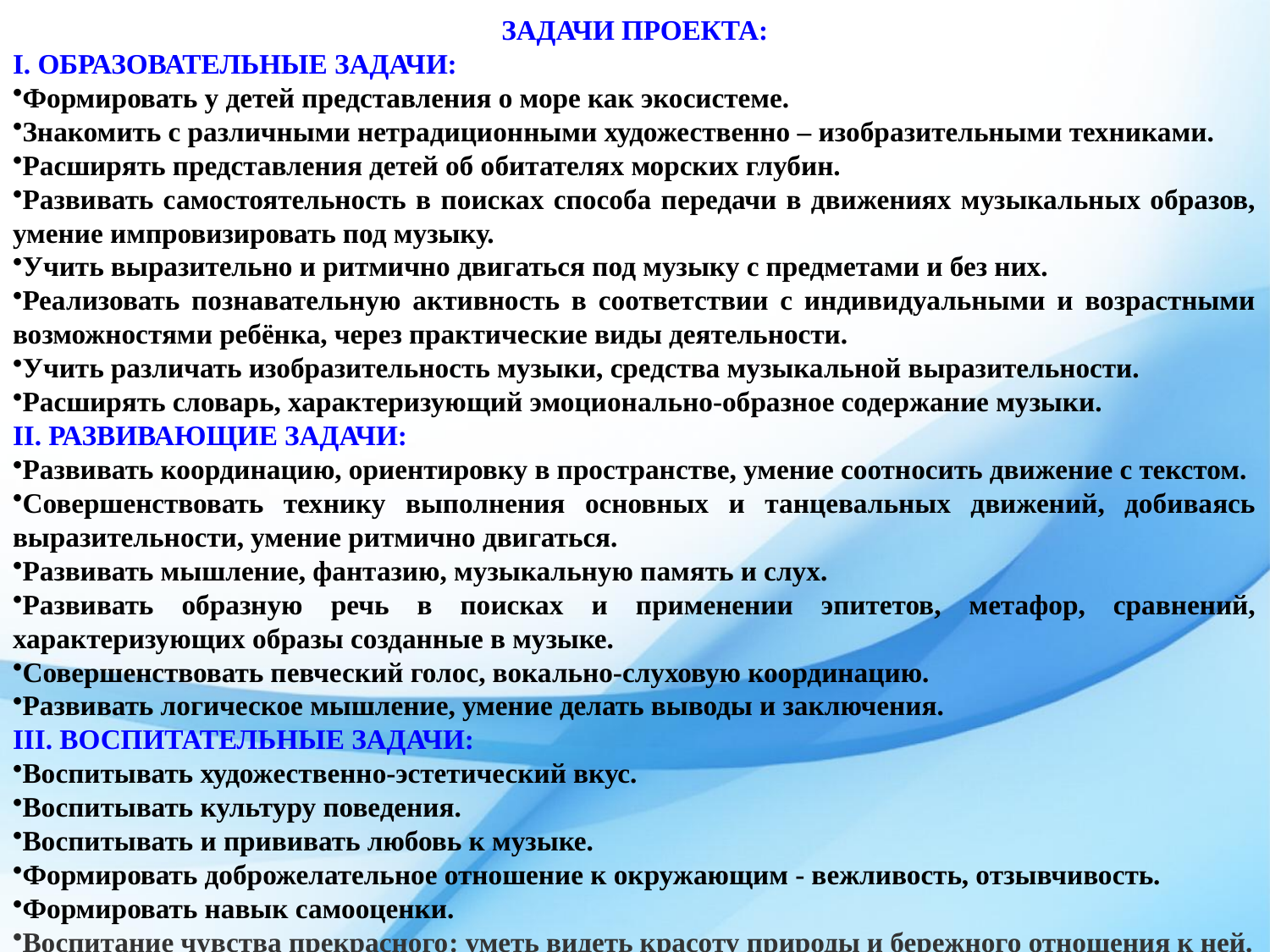

Задачи проекта:
I. Образовательные задачи:
Формировать у детей представления о море как экосистеме.
Знакомить с различными нетрадиционными художественно – изобразительными техниками.
Расширять представления детей об обитателях морских глубин.
Развивать самостоятельность в поисках способа передачи в движениях музыкальных образов, умение импровизировать под музыку.
Учить выразительно и ритмично двигаться под музыку с предметами и без них.
Реализовать познавательную активность в соответствии с индивидуальными и возрастными возможностями ребёнка, через практические виды деятельности.
Учить различать изобразительность музыки, средства музыкальной выразительности.
Расширять словарь, характеризующий эмоционально-образное содержание музыки.
II. Развивающие задачи:
Развивать координацию, ориентировку в пространстве, умение соотносить движение с текстом.
Совершенствовать технику выполнения основных и танцевальных движений, добиваясь выразительности, умение ритмично двигаться.
Развивать мышление, фантазию, музыкальную память и слух.
Развивать образную речь в поисках и применении эпитетов, метафор, сравнений, характеризующих образы созданные в музыке.
Совершенствовать певческий голос, вокально-слуховую координацию.
Развивать логическое мышление, умение делать выводы и заключения.
III. Воспитательные задачи:
Воспитывать художественно-эстетический вкус.
Воспитывать культуру поведения.
Воспитывать и прививать любовь к музыке.
Формировать доброжелательное отношение к окружающим - вежливость, отзывчивость.
Формировать навык самооценки.
Воспитание чувства прекрасного: уметь видеть красоту природы и бережного отношения к ней.